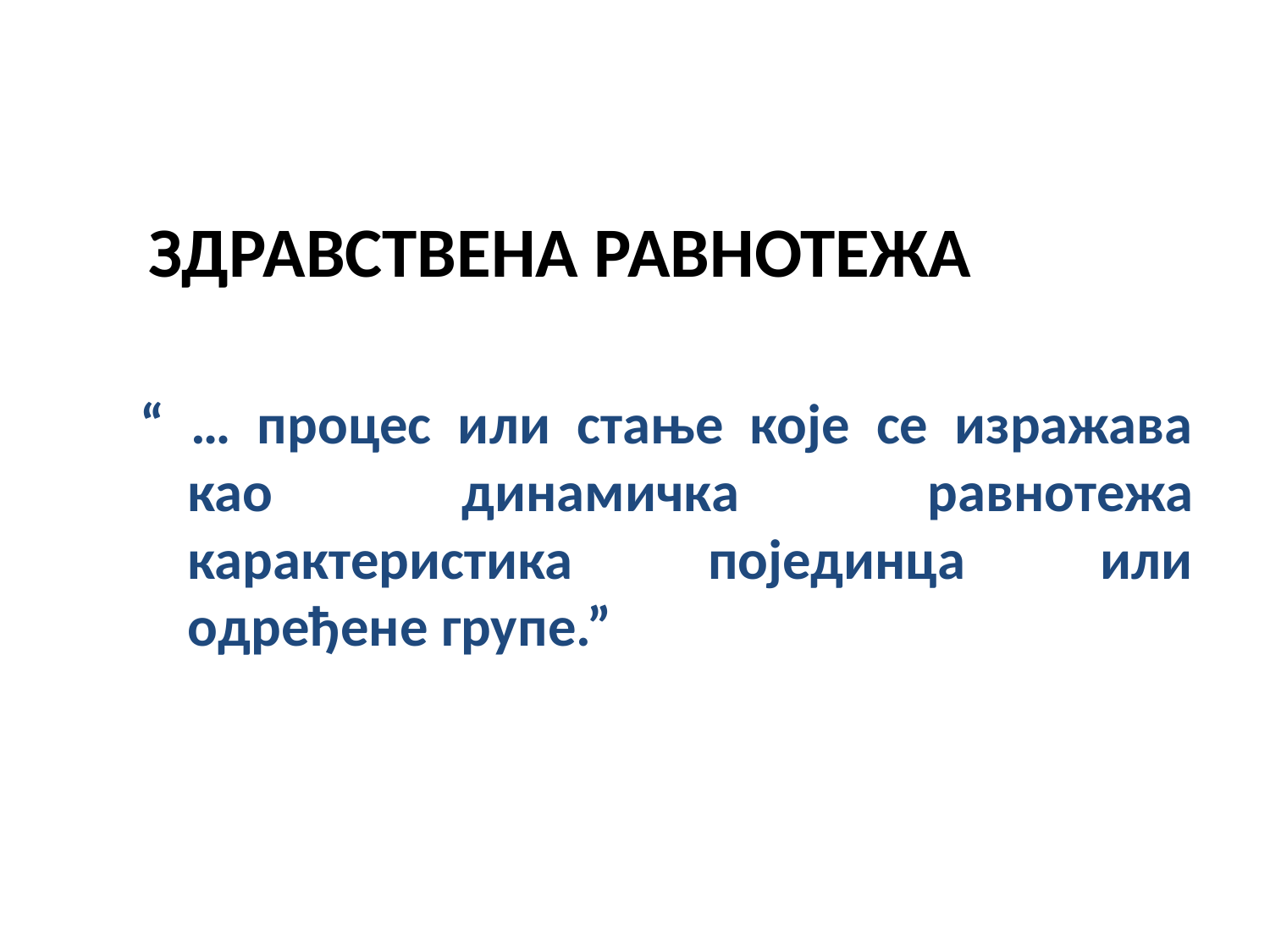

# ЗДРАВСТВЕНА РАВНОТЕЖА
“ … процес или стање које се изражава као динамичка равнотежа карактеристика појединца или одређене групе.”